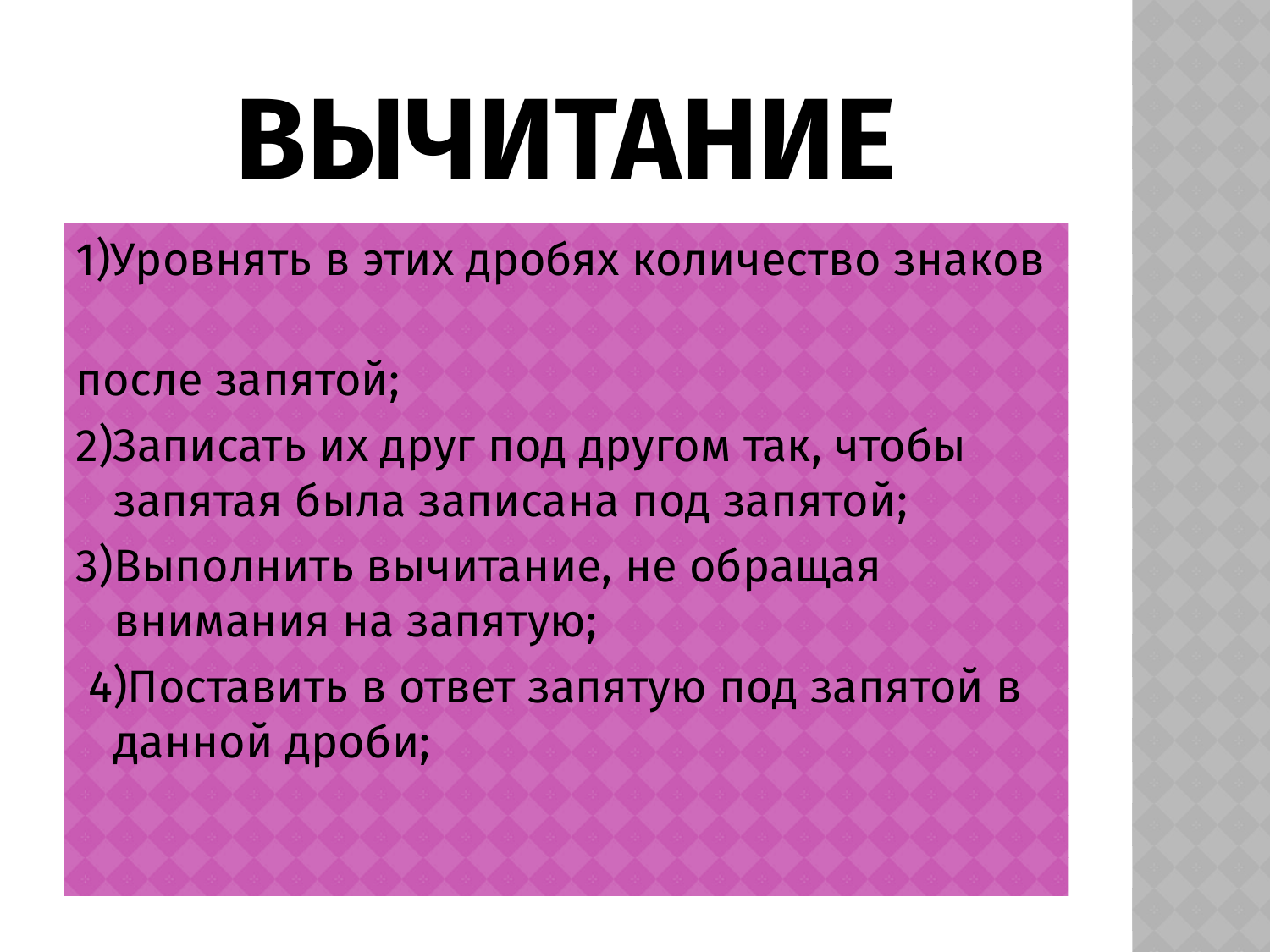

# вычитание
1)Уровнять в этих дробях количество знаков
после запятой;
2)Записать их друг под другом так, чтобы запятая была записана под запятой;
3)Выполнить вычитание, не обращая внимания на запятую;
 4)Поставить в ответ запятую под запятой в данной дроби;